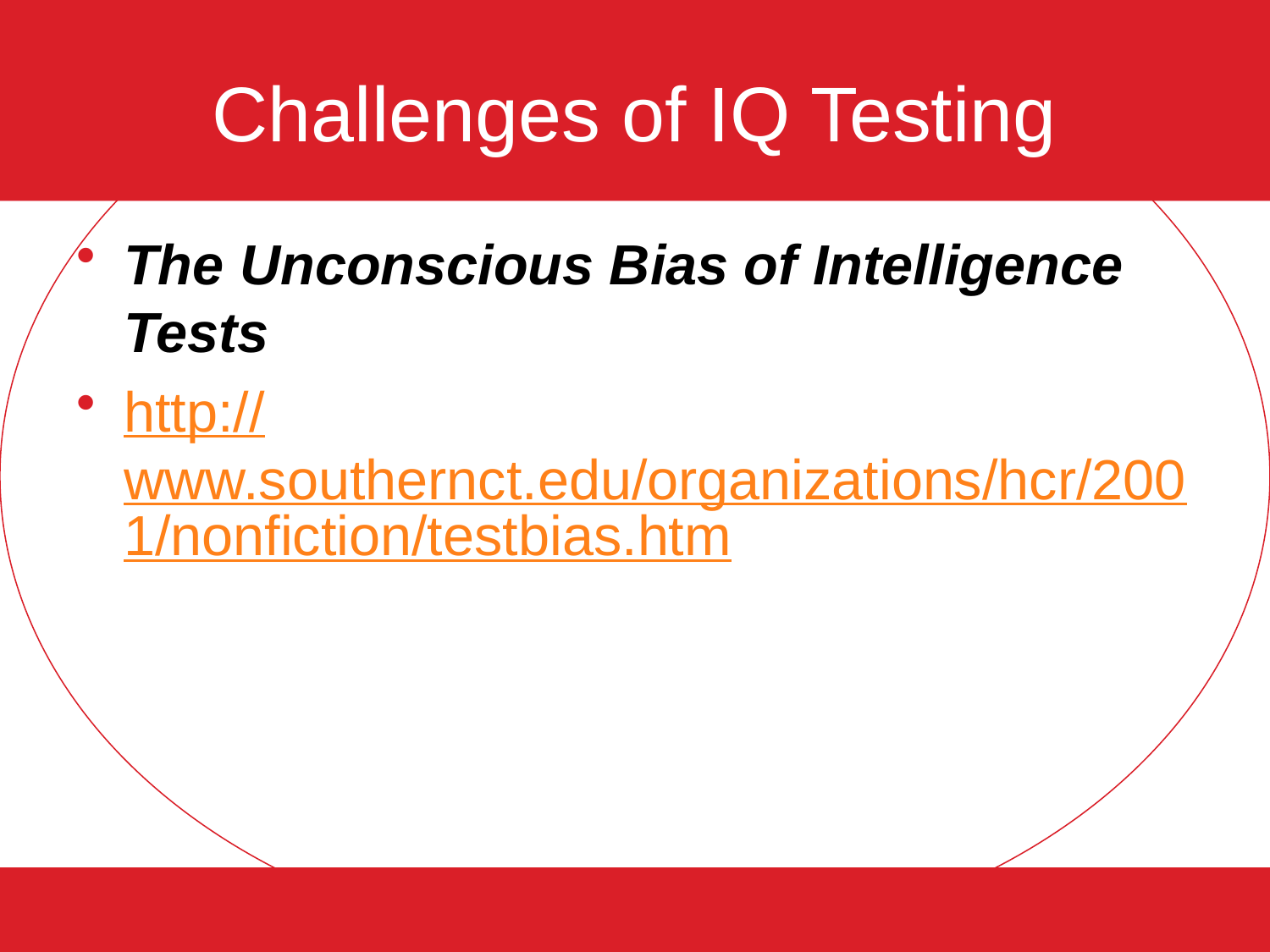

# Challenges of IQ Testing
The Unconscious Bias of Intelligence Tests
http://www.southernct.edu/organizations/hcr/2001/nonfiction/testbias.htm